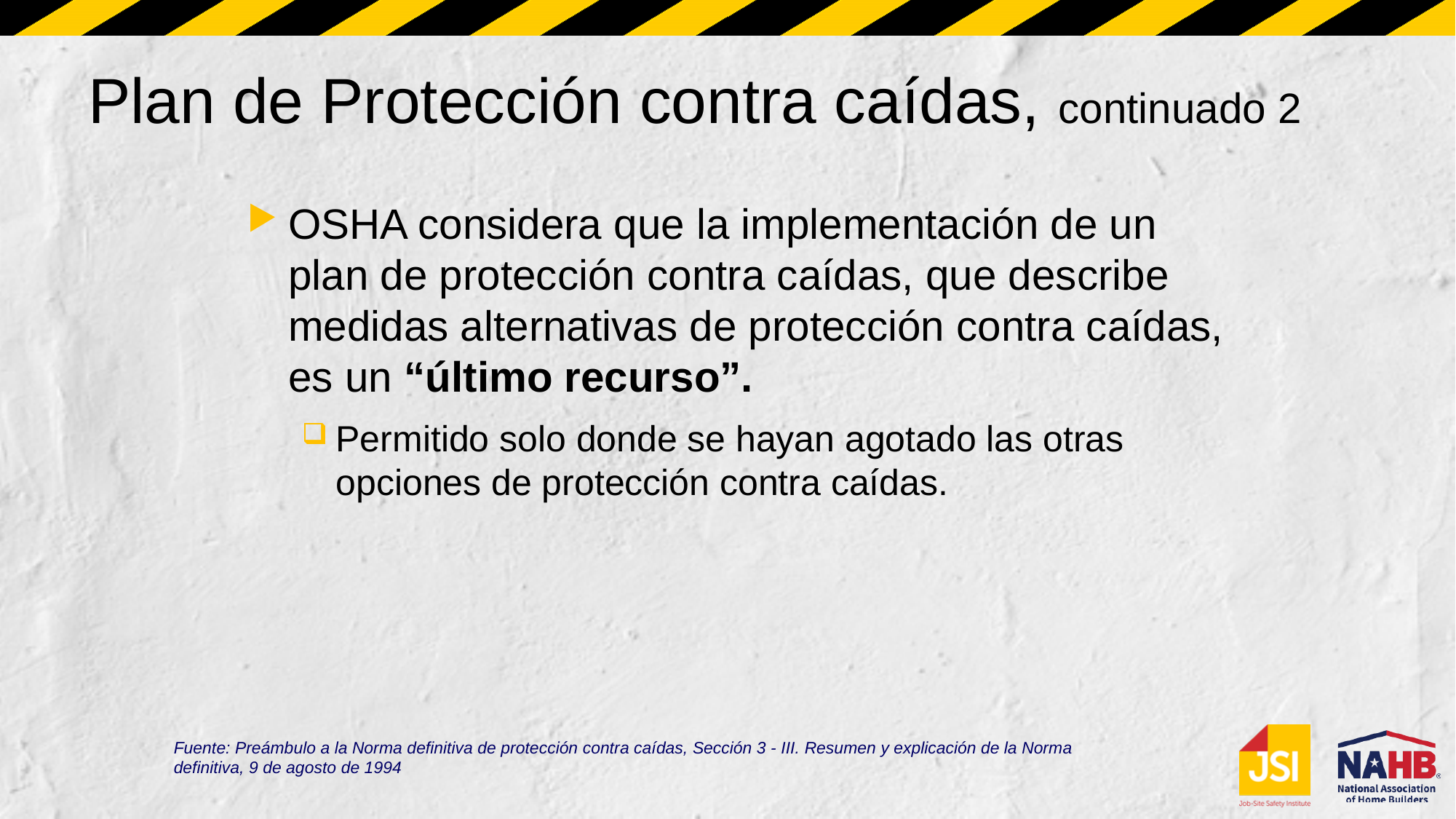

# Plan de Protección contra caídas, continuado 2
OSHA considera que la implementación de un plan de protección contra caídas, que describe medidas alternativas de protección contra caídas, es un “último recurso”.
Permitido solo donde se hayan agotado las otras opciones de protección contra caídas.
Fuente: Preámbulo a la Norma definitiva de protección contra caídas, Sección 3 - III. Resumen y explicación de la Norma definitiva, 9 de agosto de 1994